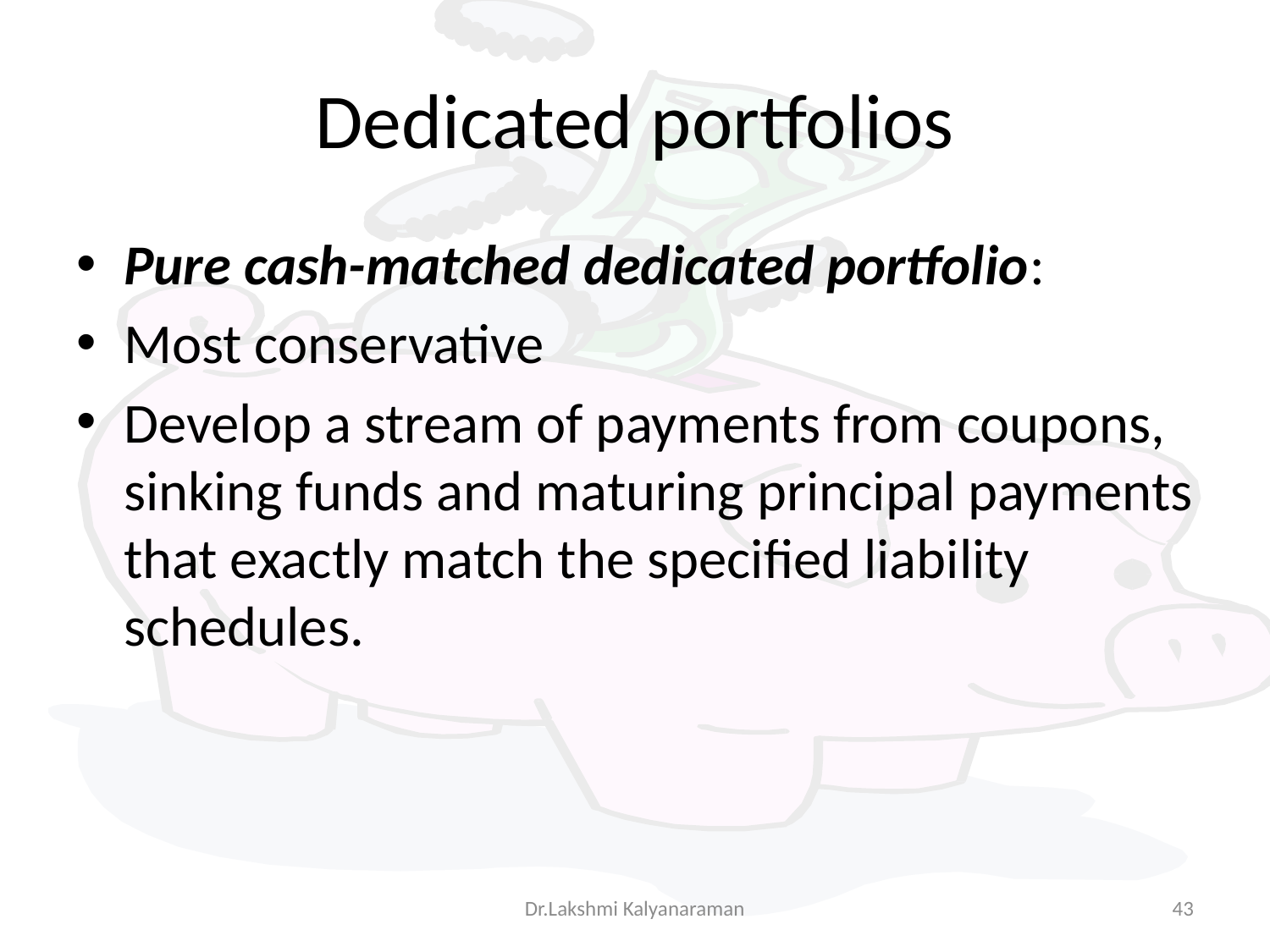

# Dedicated portfolios
Pure cash-matched dedicated portfolio:
Most conservative
Develop a stream of payments from coupons, sinking funds and maturing principal payments that exactly match the specified liability schedules.
Dr.Lakshmi Kalyanaraman
43